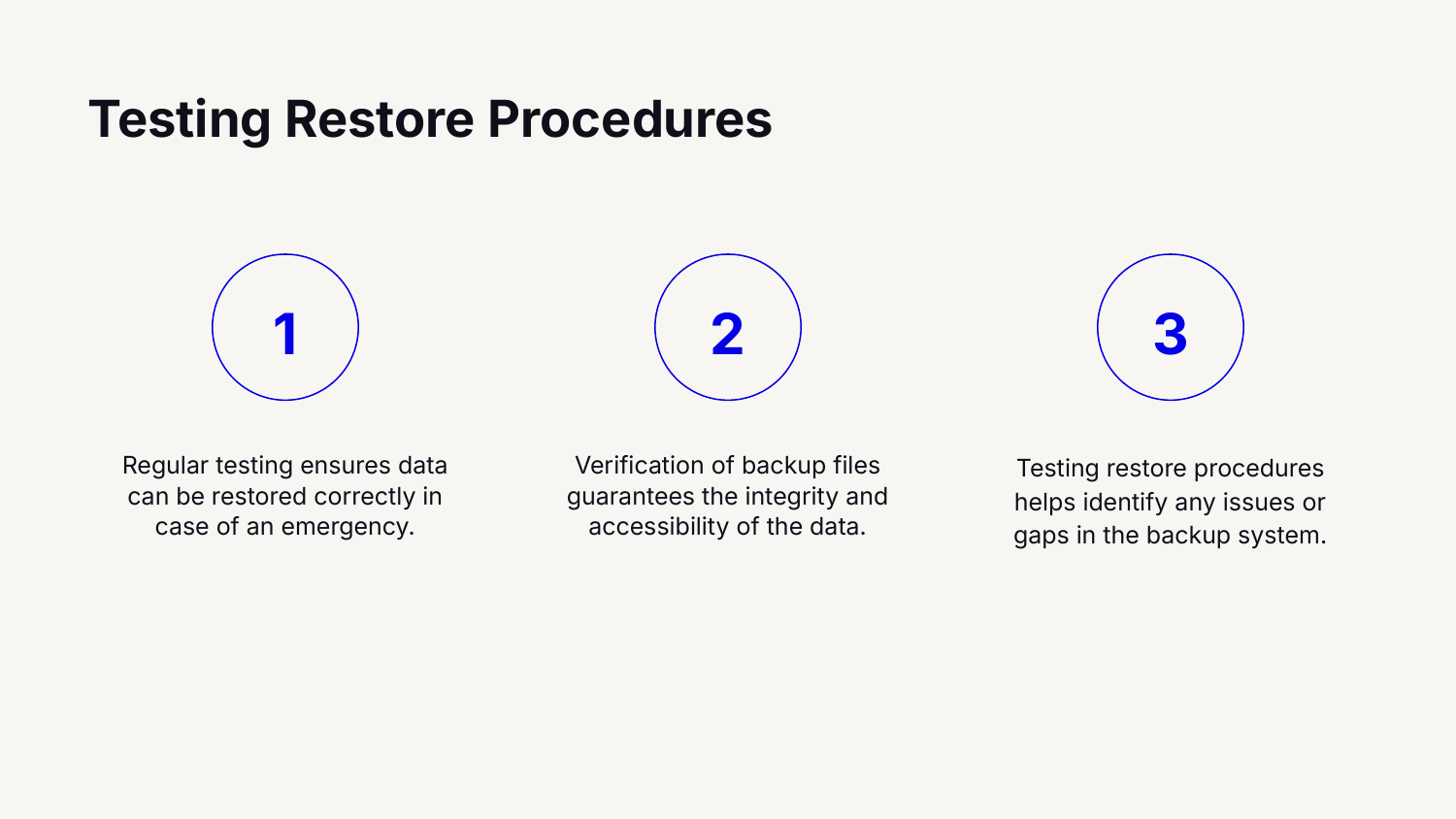

# Testing Restore Procedures
1
2
3
Regular testing ensures data can be restored correctly in case of an emergency.
Verification of backup files guarantees the integrity and accessibility of the data.
Testing restore procedures helps identify any issues or gaps in the backup system.